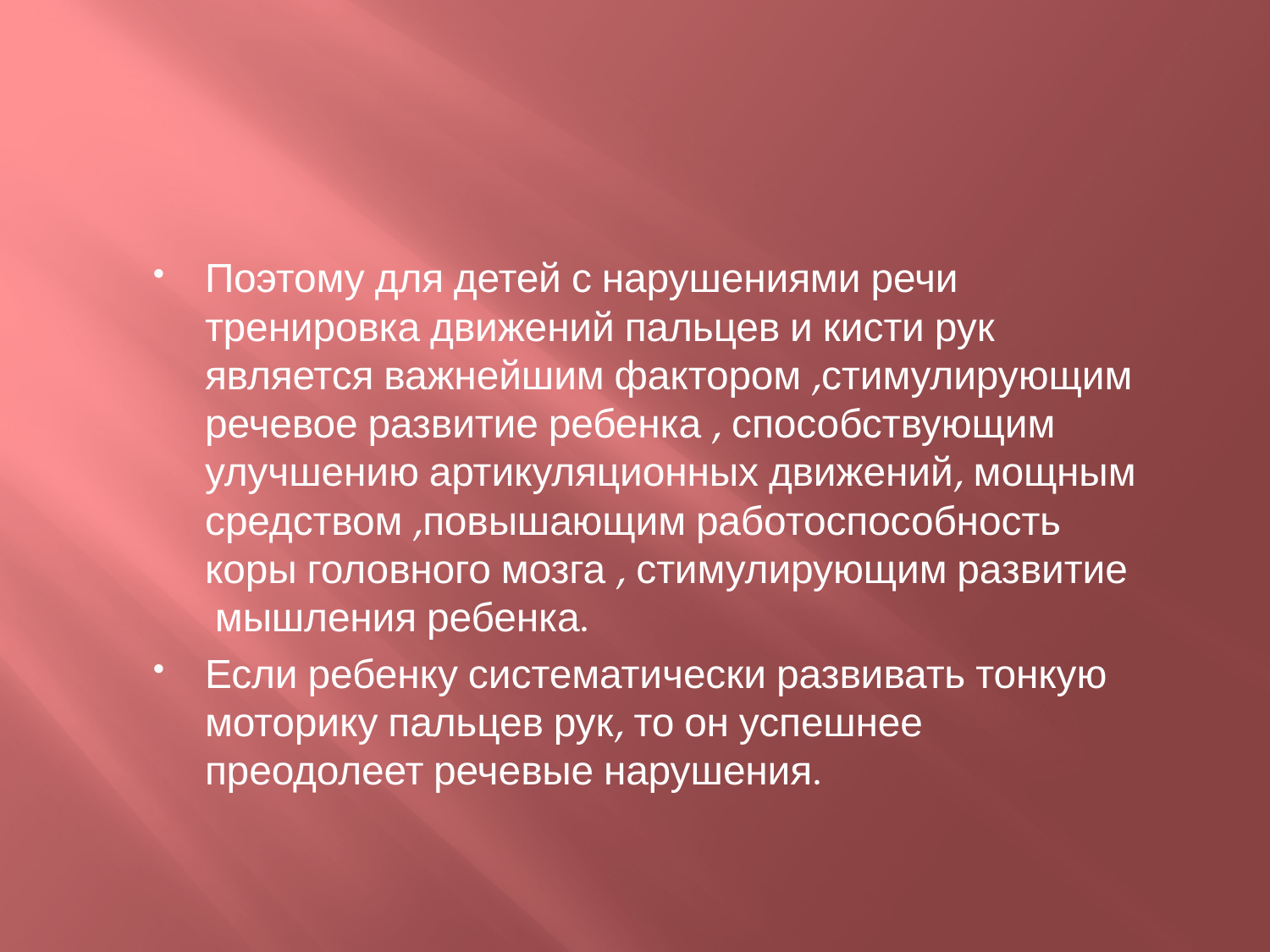

#
Поэтому для детей с нарушениями речи тренировка движений пальцев и кисти рук является важнейшим фактором ,стимулирующим речевое развитие ребенка , способствующим улучшению артикуляционных движений, мощным средством ,повышающим работоспособность коры головного мозга , стимулирующим развитие  мышления ребенка.
Если ребенку систематически развивать тонкую моторику пальцев рук, то он успешнее преодолеет речевые нарушения.